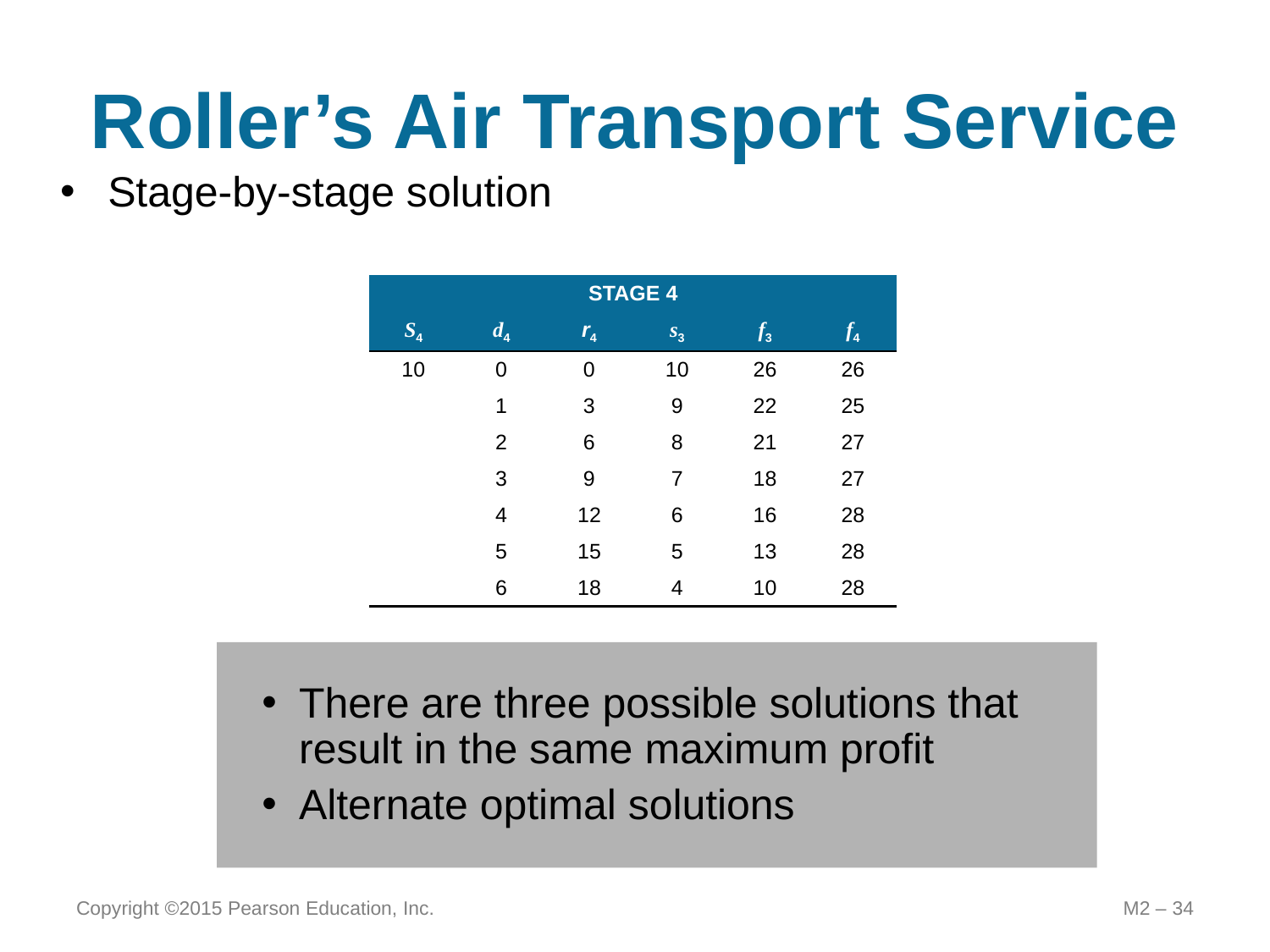

# Roller’s Air Transport Service
Stage-by-stage solution
| STAGE 4 |  |  |  |  |  |
| --- | --- | --- | --- | --- | --- |
| S4 | d4 | r4 | s3 | f3 | f4 |
| 10 | 0 | 0 | 10 | 26 | 26 |
|  | 1 | 3 | 9 | 22 | 25 |
|  | 2 | 6 | 8 | 21 | 27 |
|  | 3 | 9 | 7 | 18 | 27 |
|  | 4 | 12 | 6 | 16 | 28 |
|  | 5 | 15 | 5 | 13 | 28 |
|  | 6 | 18 | 4 | 10 | 28 |
There are three possible solutions that result in the same maximum profit
Alternate optimal solutions
Copyright ©2015 Pearson Education, Inc.
M2 – 34